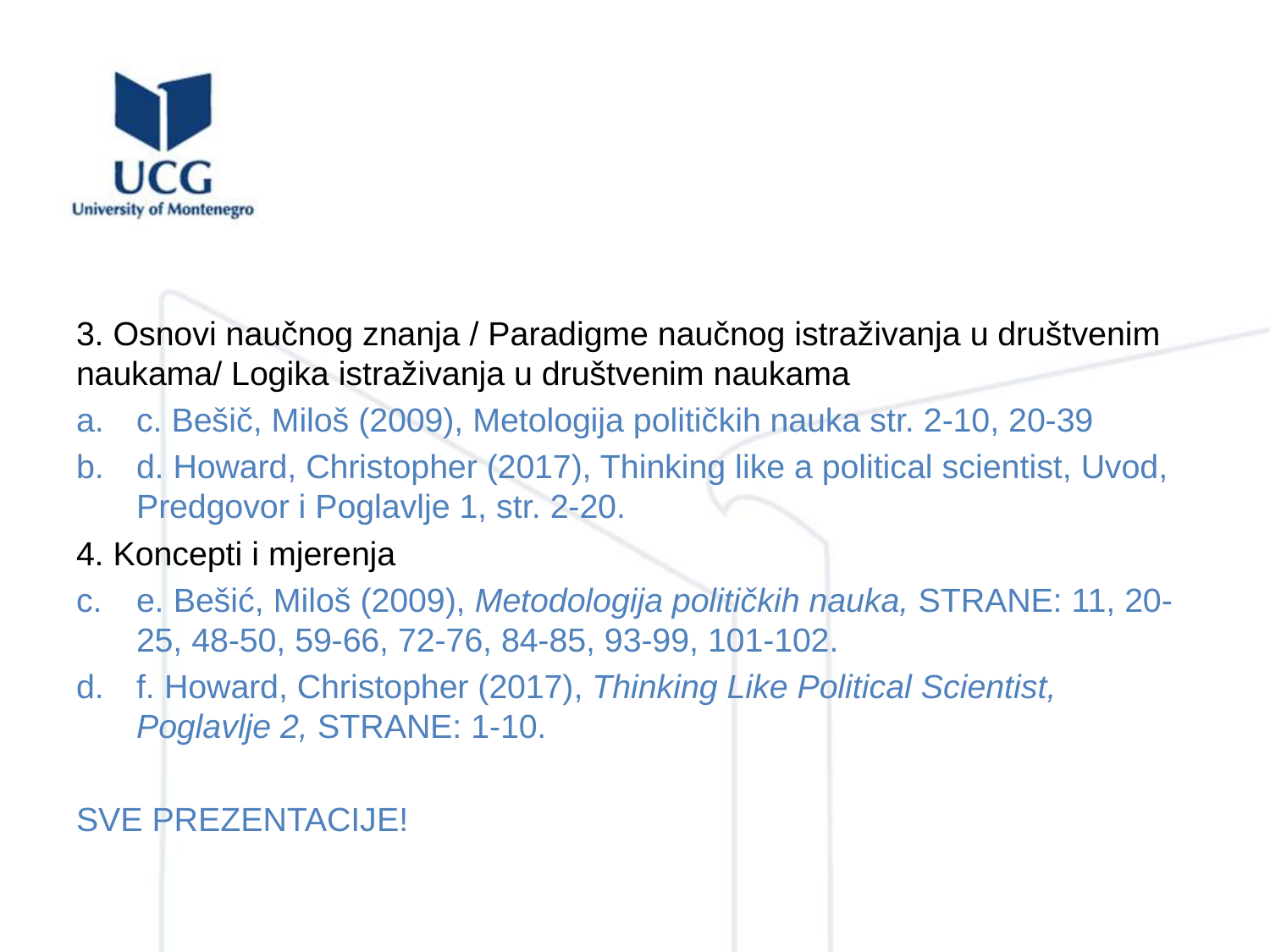

#
3. Osnovi naučnog znanja / Paradigme naučnog istraživanja u društvenim naukama/ Logika istraživanja u društvenim naukama
c. Bešič, Miloš (2009), Metologija političkih nauka str. 2-10, 20-39
d. Howard, Christopher (2017), Thinking like a political scientist, Uvod, Predgovor i Poglavlje 1, str. 2-20.
4. Koncepti i mjerenja
e. Bešić, Miloš (2009), Metodologija političkih nauka, STRANE: 11, 20-25, 48-50, 59-66, 72-76, 84-85, 93-99, 101-102.
f. Howard, Christopher (2017), Thinking Like Political Scientist, Poglavlje 2, STRANE: 1-10.

SVE PREZENTACIJE!